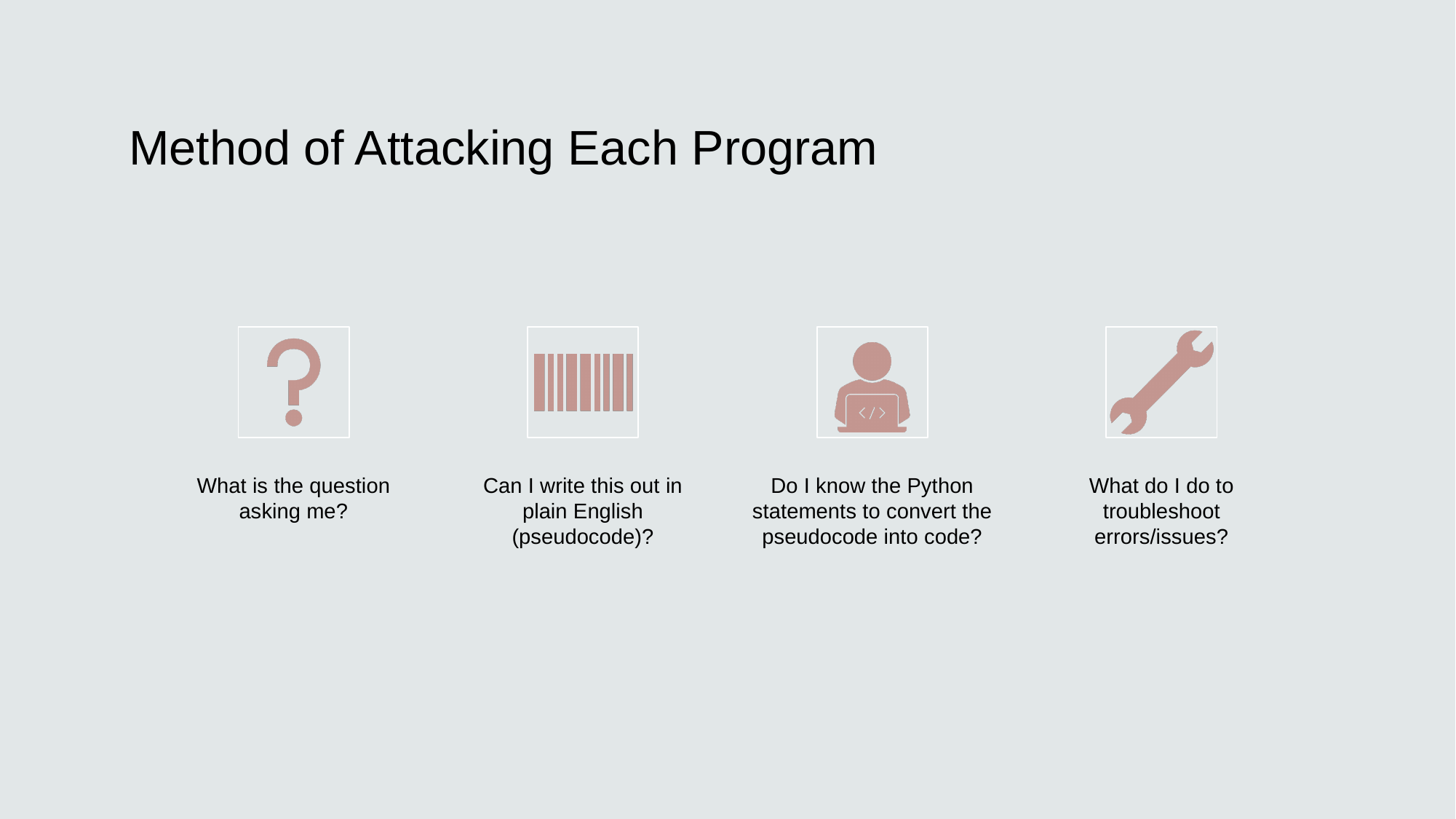

# Method of Attacking Each Program
What is the question asking me?
Can I write this out in plain English (pseudocode)?
Do I know the Python statements to convert the pseudocode into code?
What do I do to troubleshoot errors/issues?